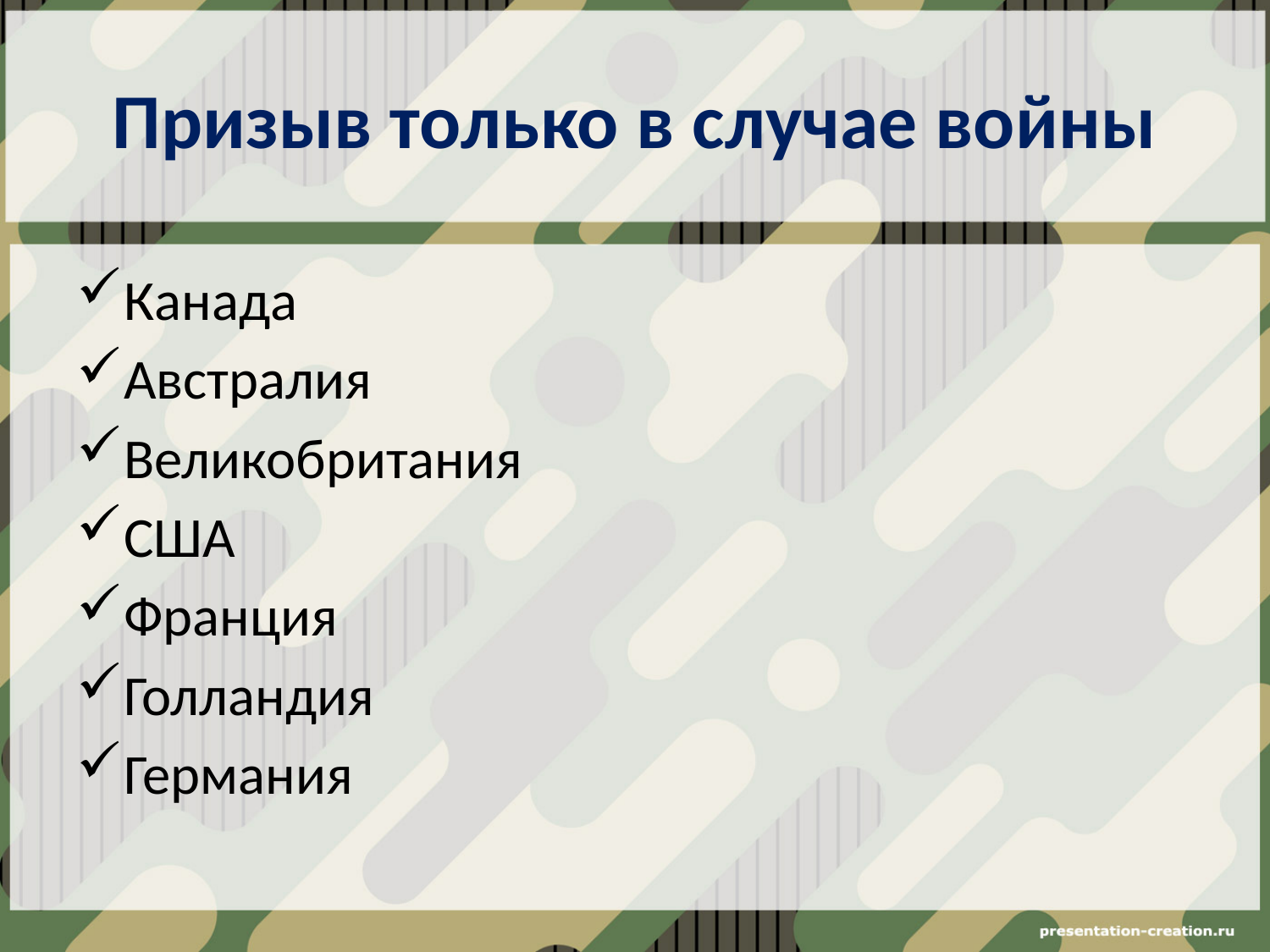

# Призыв только в случае войны
Канада
Австралия
Великобритания
США
Франция
Голландия
Германия